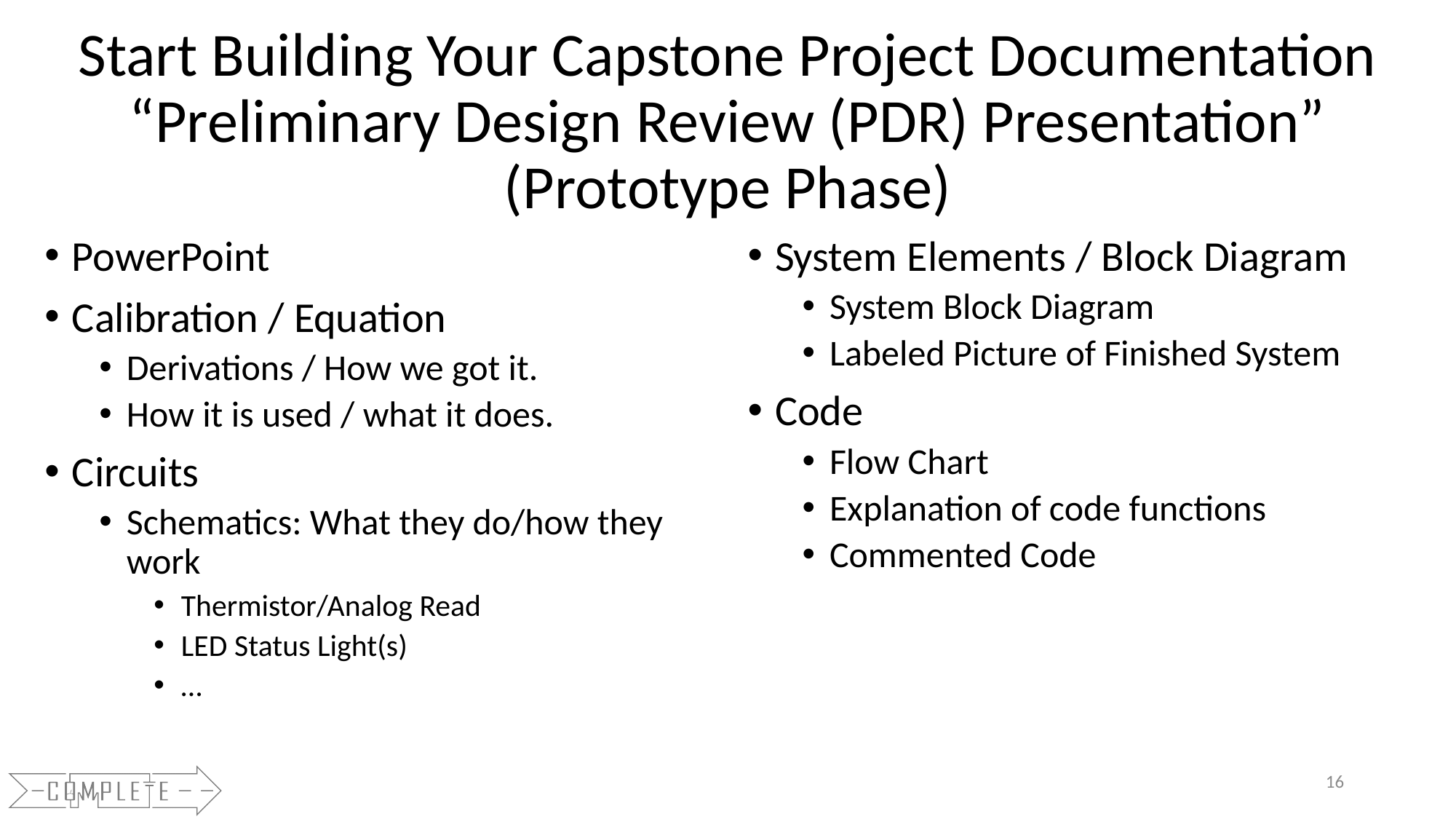

# Start Building Your Capstone Project Documentation “Preliminary Design Review (PDR) Presentation” (Prototype Phase)
PowerPoint
Calibration / Equation
Derivations / How we got it.
How it is used / what it does.
Circuits
Schematics: What they do/how they work
Thermistor/Analog Read
LED Status Light(s)
…

System Elements / Block Diagram
System Block Diagram
Labeled Picture of Finished System
Code
Flow Chart
Explanation of code functions
Commented Code
16